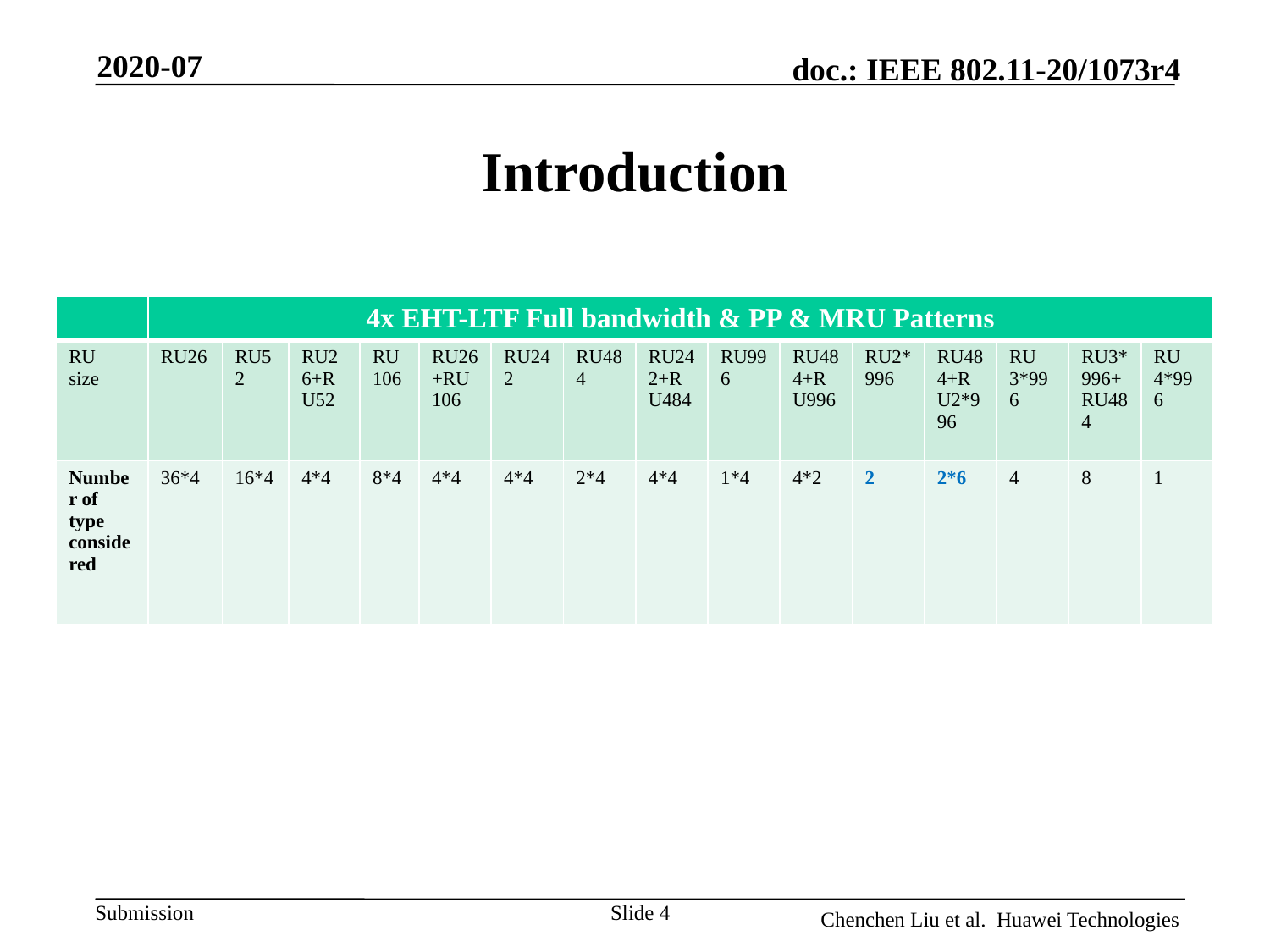

2020-07
# Introduction
|  | 4x EHT-LTF Full bandwidth & PP & MRU Patterns |  |  |  |  |  |  |  |  |  |  |  |  |  |  |
| --- | --- | --- | --- | --- | --- | --- | --- | --- | --- | --- | --- | --- | --- | --- | --- |
| RU size | RU26 | RU52 | RU26+RU52 | RU106 | RU26+RU106 | RU242 | RU484 | RU242+RU484 | RU996 | RU484+RU996 | RU2\*996 | RU484+RU2\*996 | RU 3\*996 | RU3\*996+RU484 | RU 4\*996 |
| Number of type considered | 36\*4 | 16\*4 | 4\*4 | 8\*4 | 4\*4 | 4\*4 | 2\*4 | 4\*4 | 1\*4 | 4\*2 | 2 | 2\*6 | 4 | 8 | 1 |
Slide 4